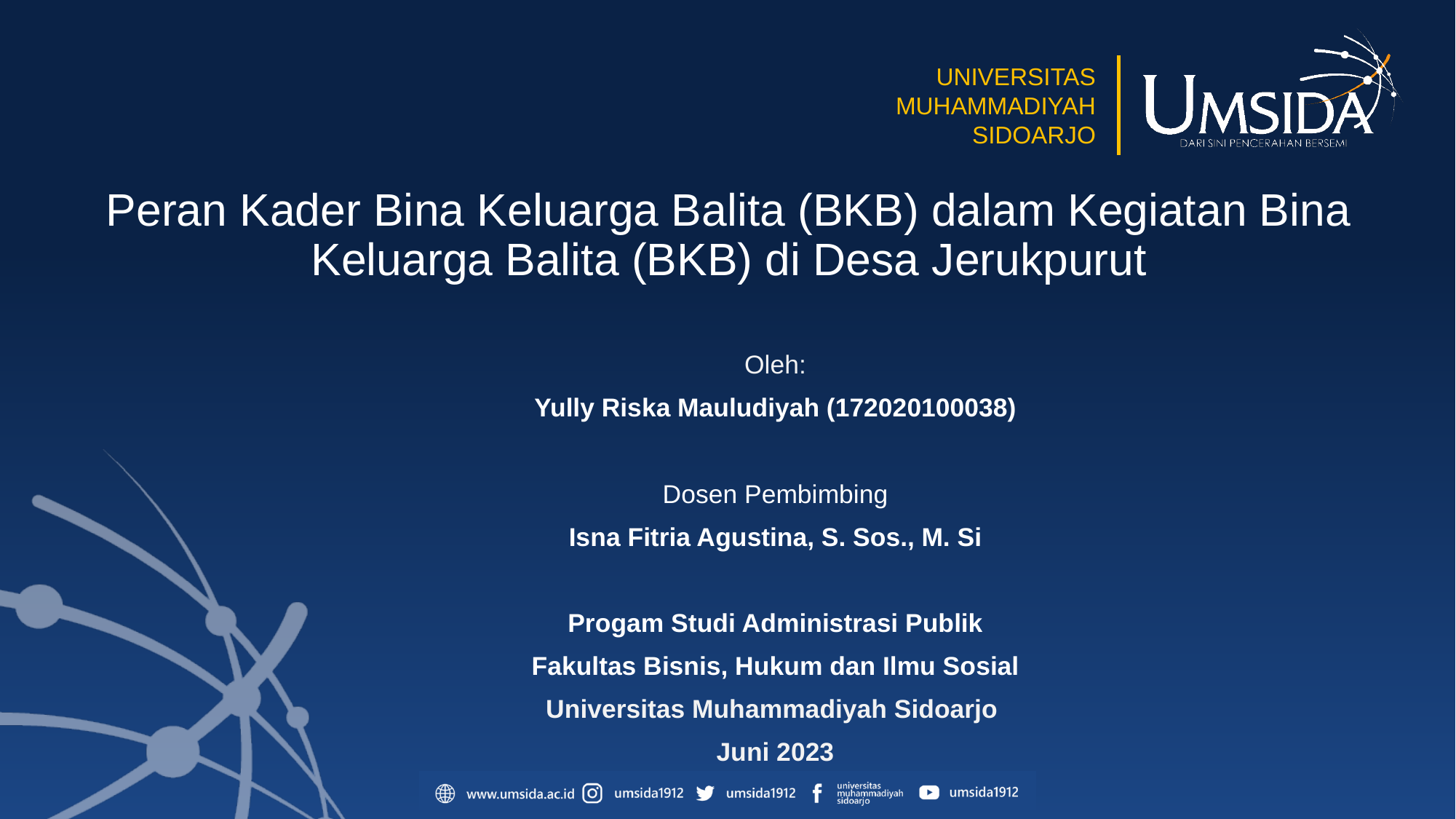

# Peran Kader Bina Keluarga Balita (BKB) dalam Kegiatan Bina Keluarga Balita (BKB) di Desa Jerukpurut
Oleh:
Yully Riska Mauludiyah (172020100038)

Dosen Pembimbing
Isna Fitria Agustina, S. Sos., M. Si

Progam Studi Administrasi Publik
Fakultas Bisnis, Hukum dan Ilmu Sosial
Universitas Muhammadiyah Sidoarjo
Juni 2023